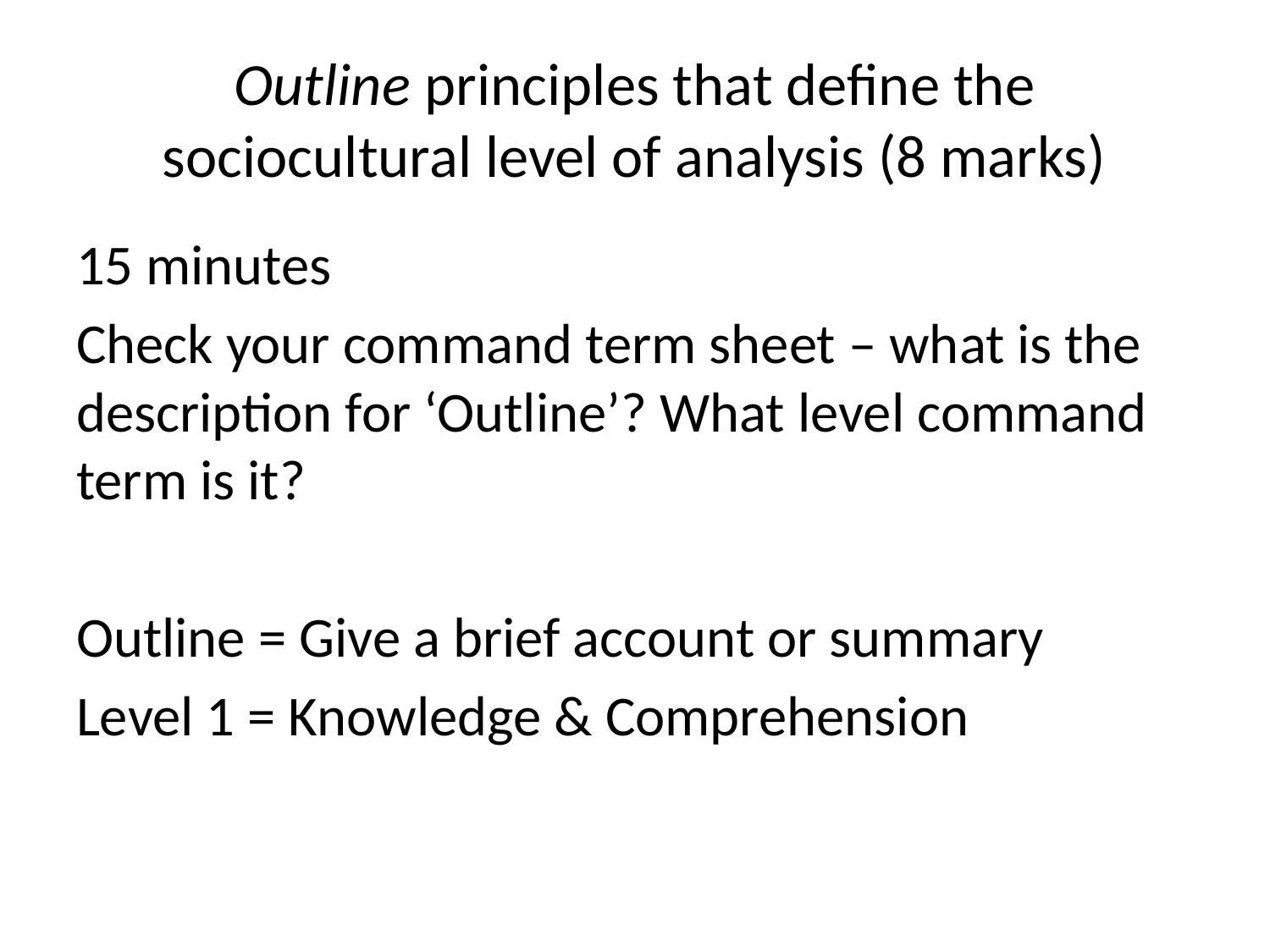

# Outline principles that define the sociocultural level of analysis (8 marks)
15 minutes
Check your command term sheet – what is the description for ‘Outline’? What level command term is it?

Outline = Give a brief account or summary
Level 1 = Knowledge & Comprehension